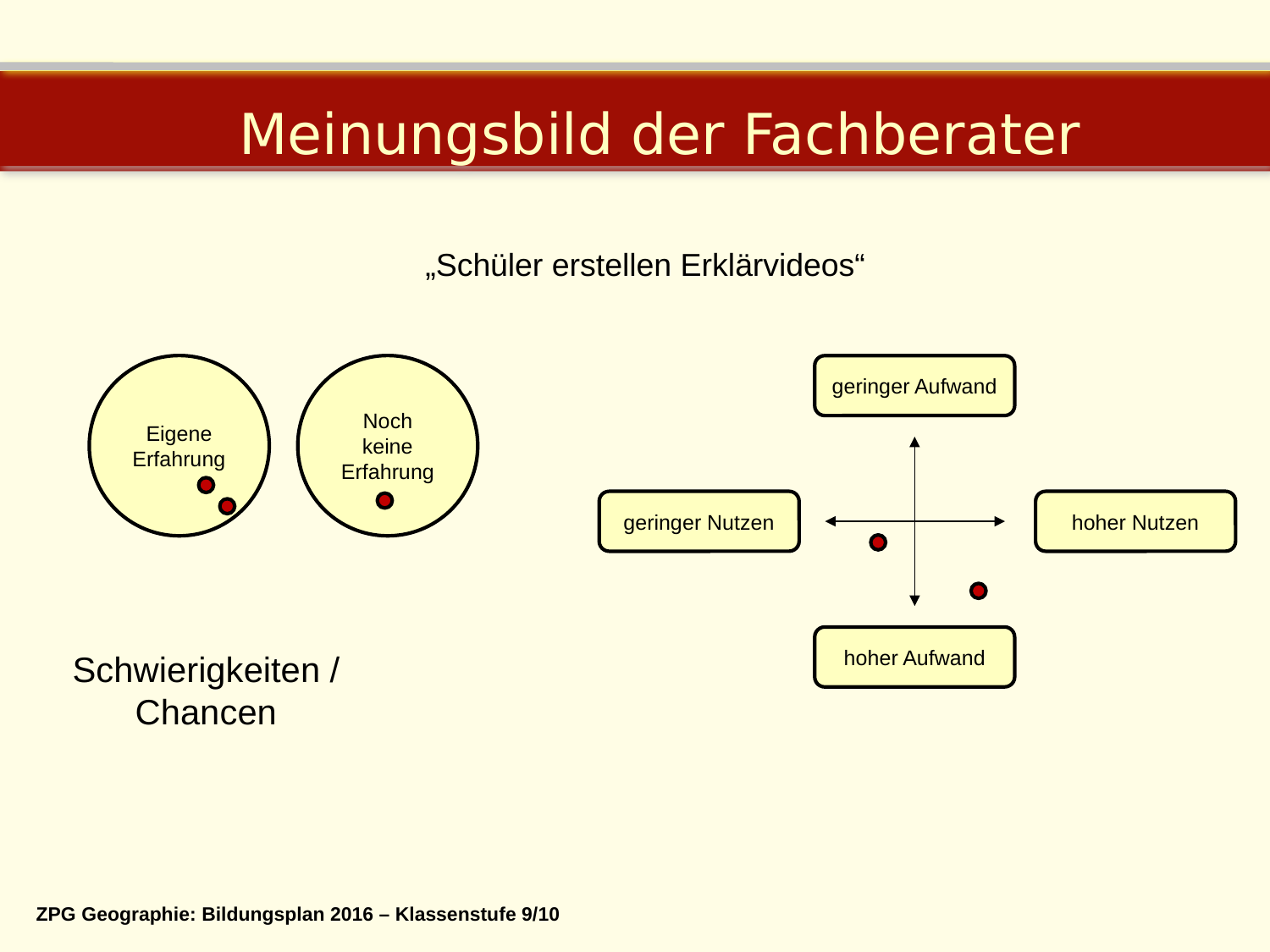

Meinungsbild der Fachberater
Was ist ein Erklärvideo?
„Schüler erstellen Erklärvideos“
Eigene Erfahrung
Noch keine Erfahrung
geringer Aufwand

geringer Nutzen
hoher Nutzen

hoher Aufwand
Schwierigkeiten / Chancen